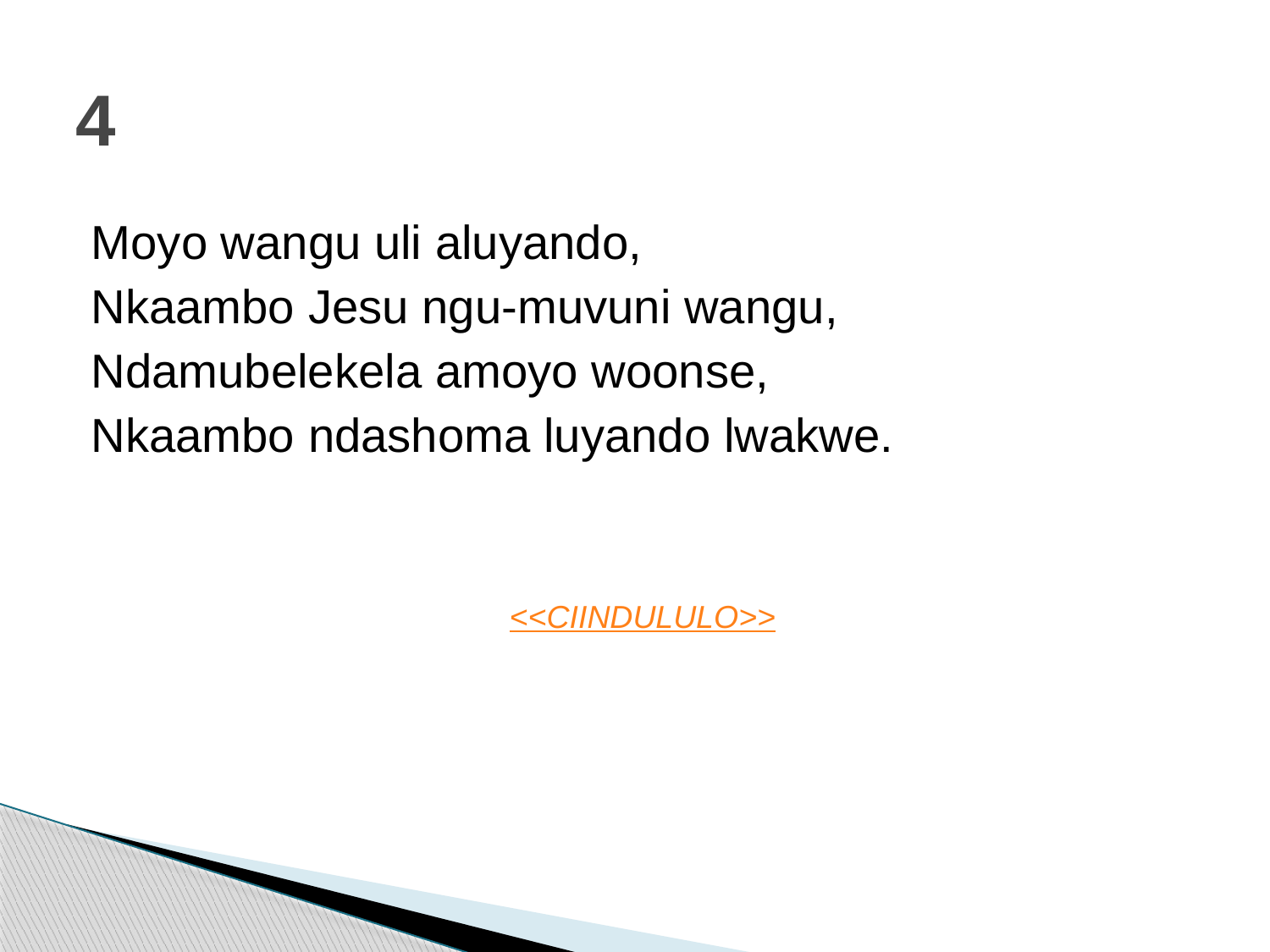

# 4
Moyo wangu uli aluyando,
Nkaambo Jesu ngu-muvuni wangu,
Ndamubelekela amoyo woonse,
Nkaambo ndashoma luyando lwakwe.

<<CIINDULULO>>